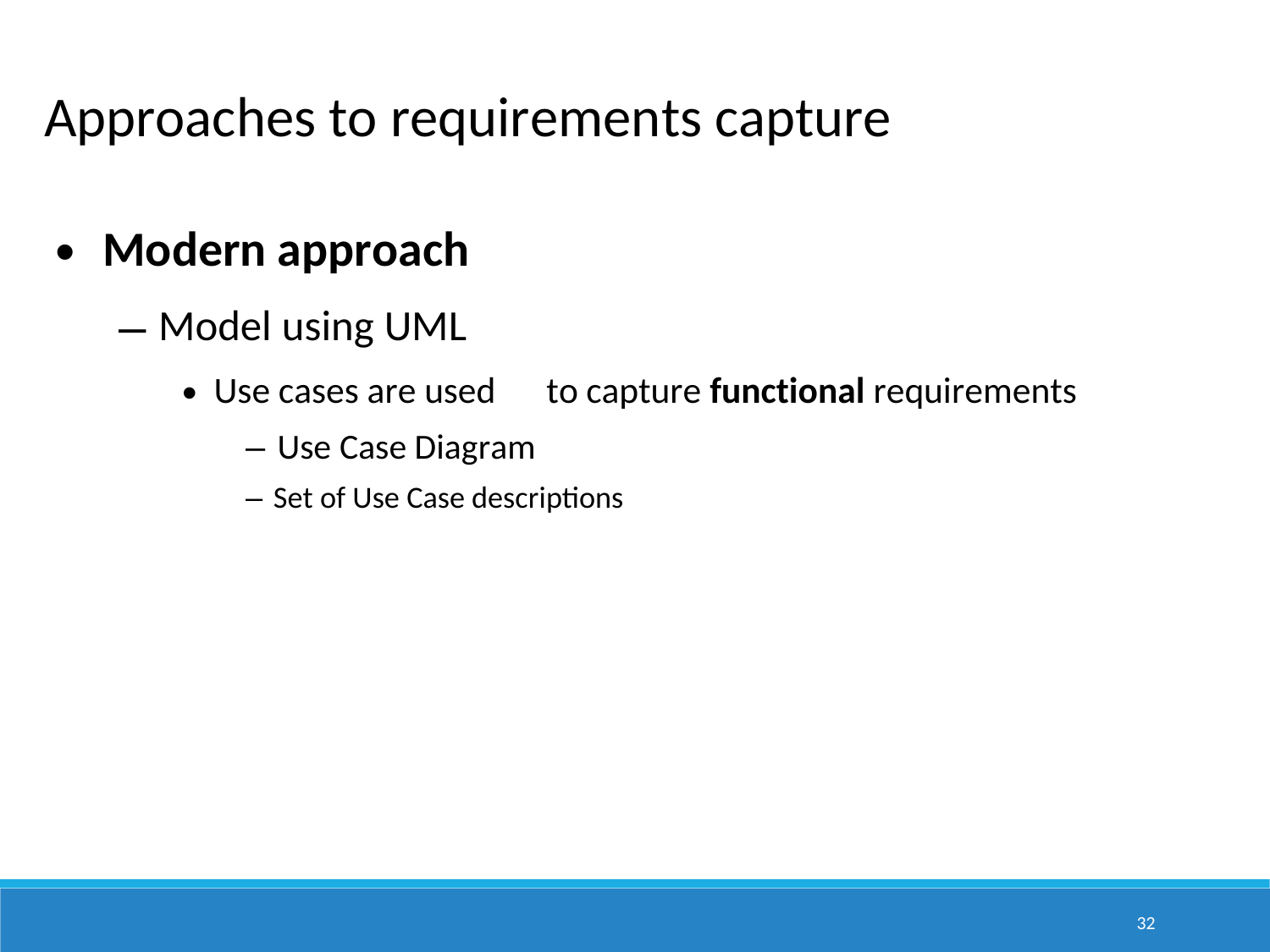

Approaches to requirements capture

•
Modern approach
–
Model using UML
•
Use cases are used
– Use Case Diagram
to capture functional requirements
– Set of Use Case descriptions
32